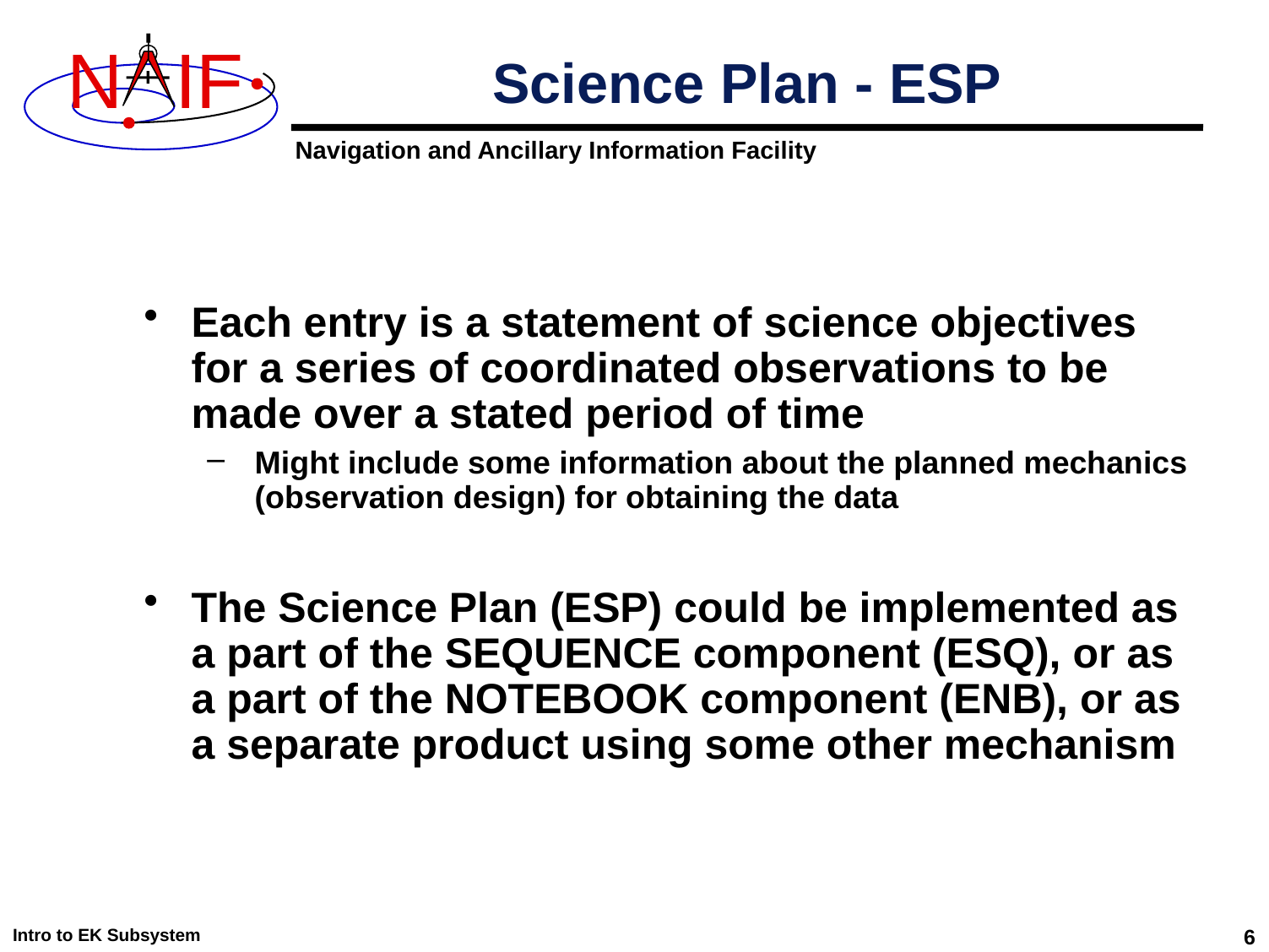

# Science Plan - ESP
Each entry is a statement of science objectives for a series of coordinated observations to be made over a stated period of time
Might include some information about the planned mechanics (observation design) for obtaining the data

The Science Plan (ESP) could be implemented as a part of the SEQUENCE component (ESQ), or as a part of the NOTEBOOK component (ENB), or as a separate product using some other mechanism
Intro to EK Subsystem
6